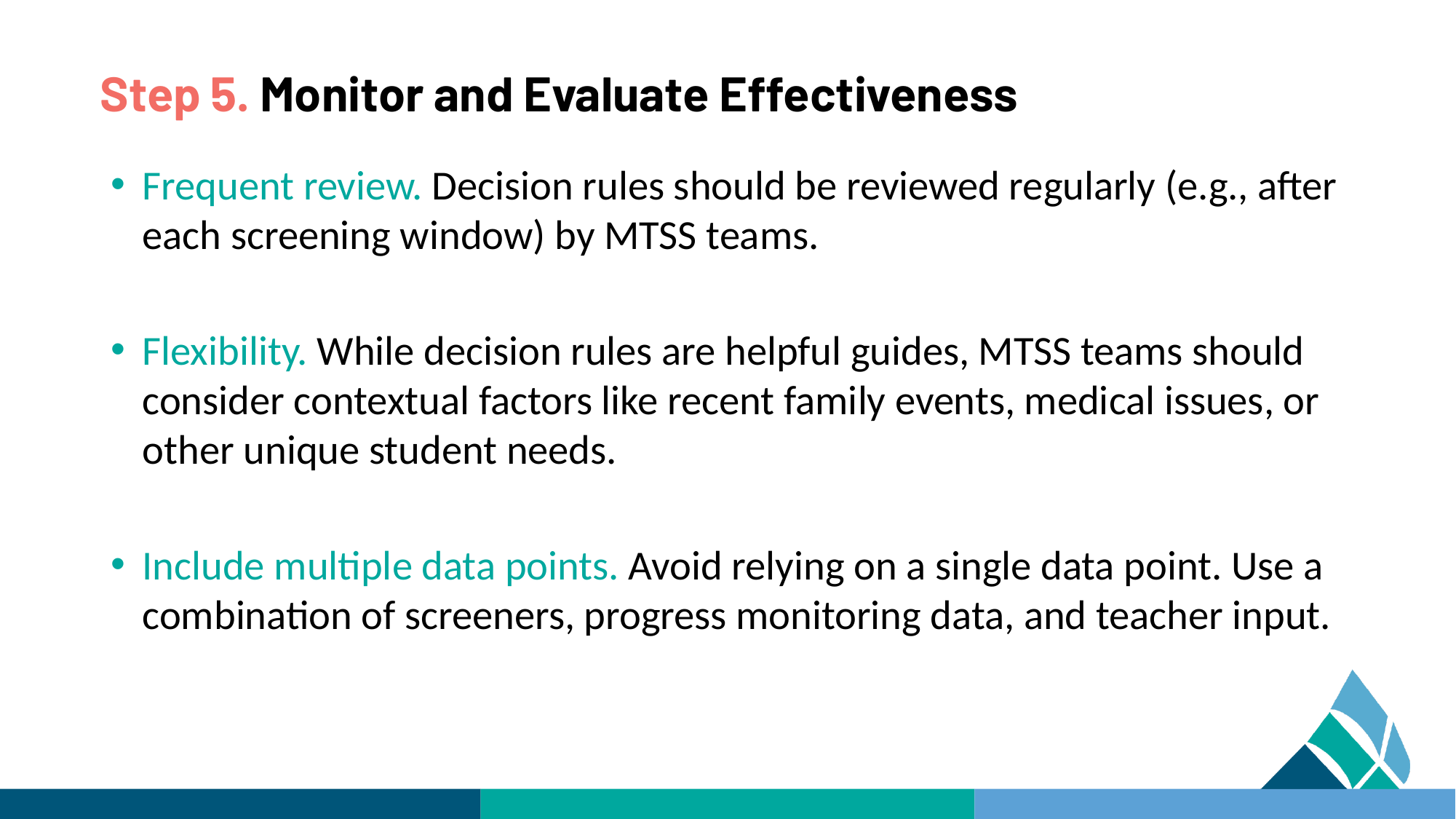

# Step 5. Monitor and Evaluate Effectiveness
Frequent review. Decision rules should be reviewed regularly (e.g., after each screening window) by MTSS teams.

Flexibility. While decision rules are helpful guides, MTSS teams should consider contextual factors like recent family events, medical issues, or other unique student needs.

Include multiple data points. Avoid relying on a single data point. Use a combination of screeners, progress monitoring data, and teacher input.